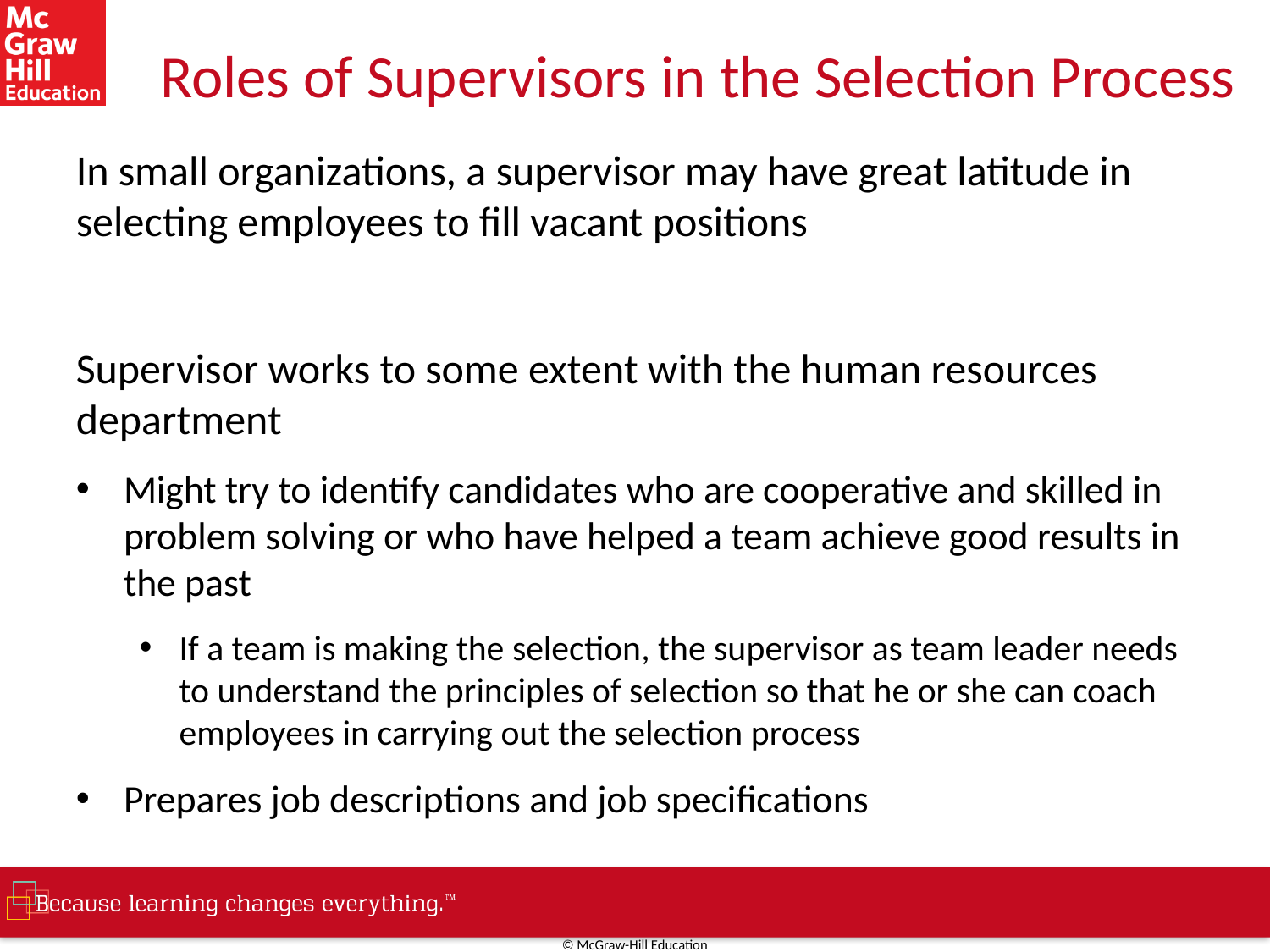

# Roles of Supervisors in the Selection Process
In small organizations, a supervisor may have great latitude in selecting employees to fill vacant positions

Supervisor works to some extent with the human resources department
Might try to identify candidates who are cooperative and skilled in problem solving or who have helped a team achieve good results in the past
If a team is making the selection, the supervisor as team leader needs to understand the principles of selection so that he or she can coach employees in carrying out the selection process
Prepares job descriptions and job specifications